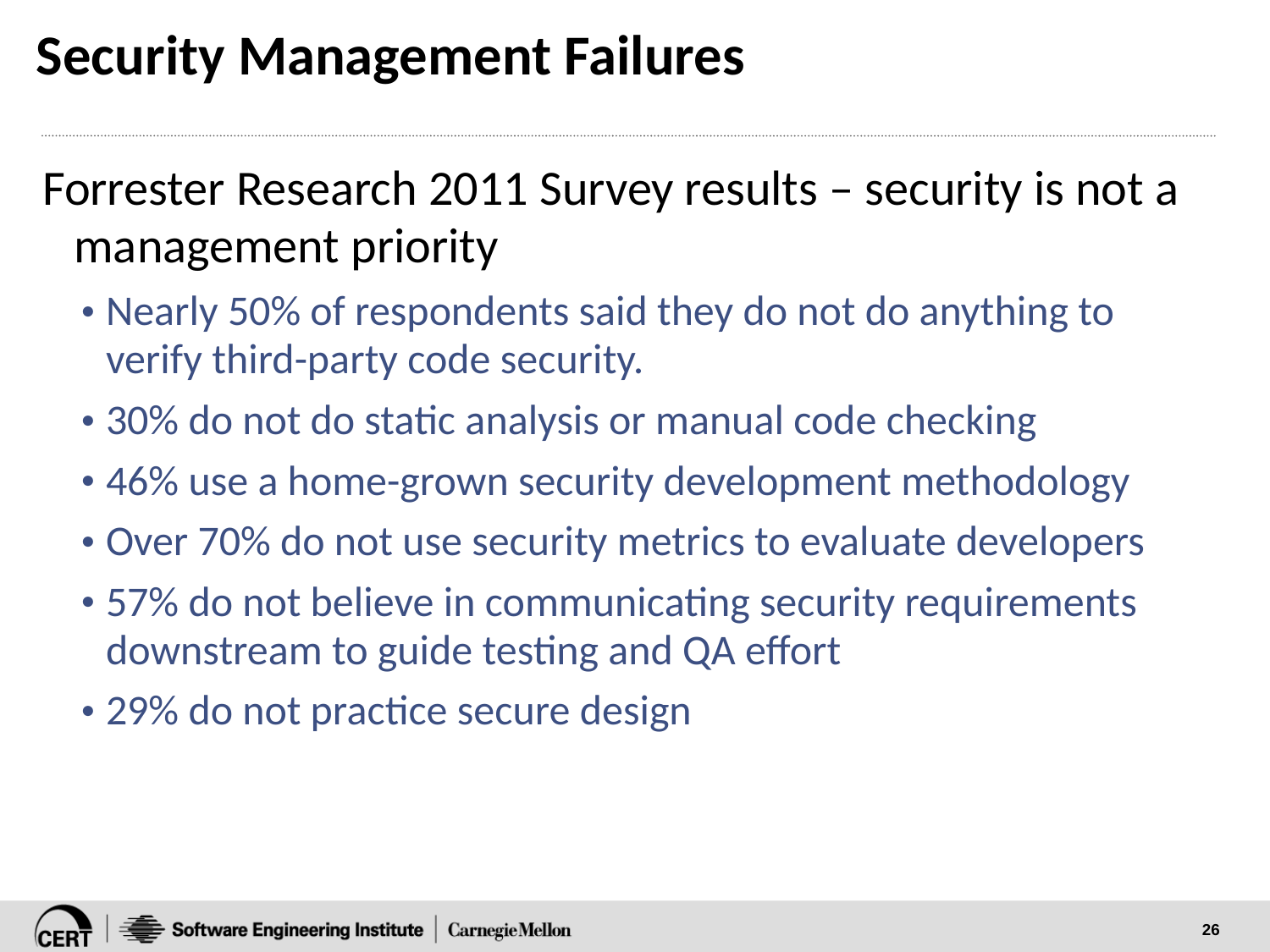

# Security Management Failures
Forrester Research 2011 Survey results – security is not a management priority
Nearly 50% of respondents said they do not do anything to verify third-party code security.
30% do not do static analysis or manual code checking
46% use a home-grown security development methodology
Over 70% do not use security metrics to evaluate developers
57% do not believe in communicating security requirements downstream to guide testing and QA effort
29% do not practice secure design